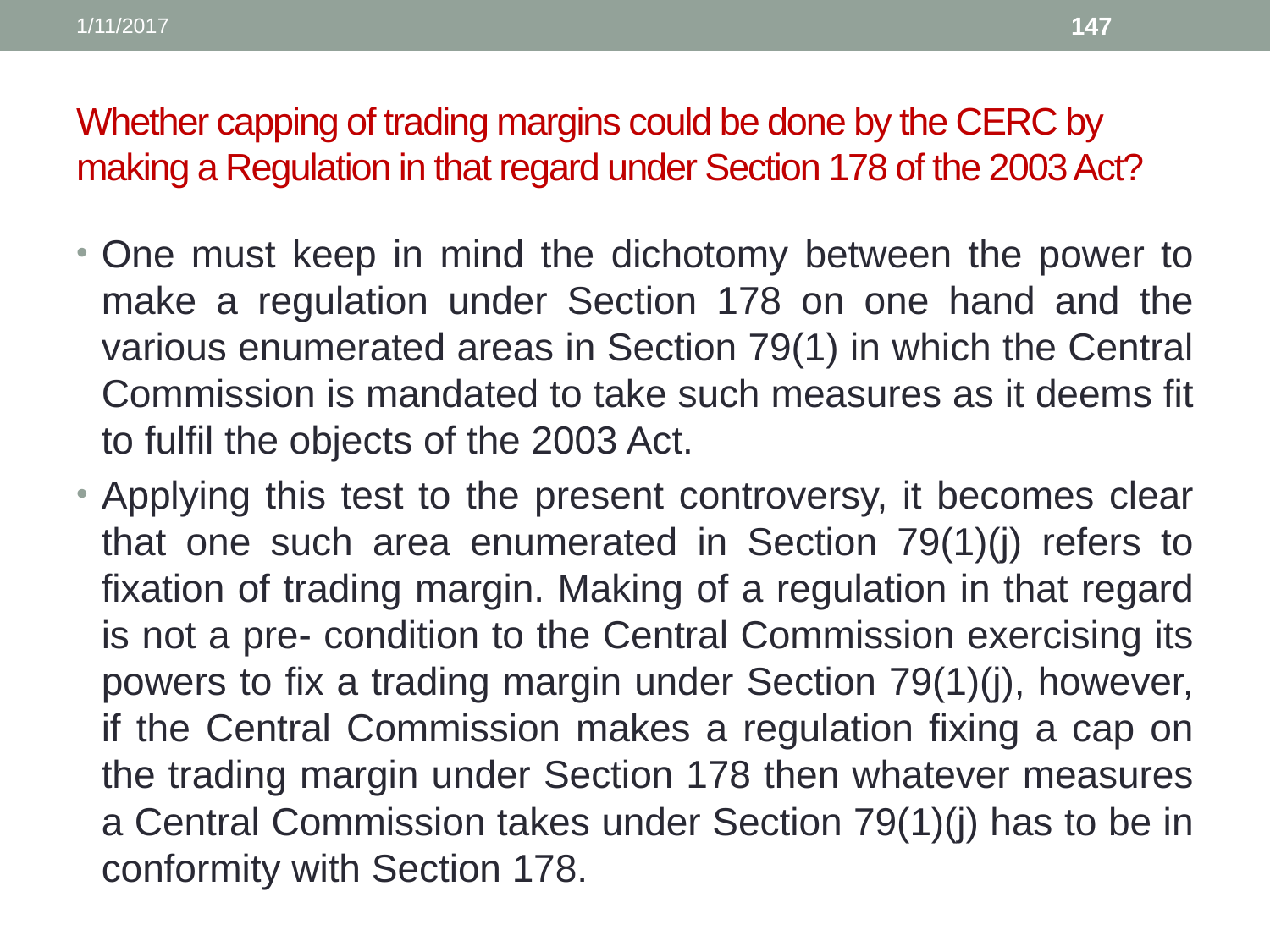

1/11/2017
147
# Whether capping of trading margins could be done by the CERC by making a Regulation in that regard under Section 178 of the 2003 Act?
One must keep in mind the dichotomy between the power to make a regulation under Section 178 on one hand and the various enumerated areas in Section 79(1) in which the Central Commission is mandated to take such measures as it deems fit to fulfil the objects of the 2003 Act.
Applying this test to the present controversy, it becomes clear that one such area enumerated in Section 79(1)(j) refers to fixation of trading margin. Making of a regulation in that regard is not a pre- condition to the Central Commission exercising its powers to fix a trading margin under Section 79(1)(j), however, if the Central Commission makes a regulation fixing a cap on the trading margin under Section 178 then whatever measures a Central Commission takes under Section 79(1)(j) has to be in conformity with Section 178.